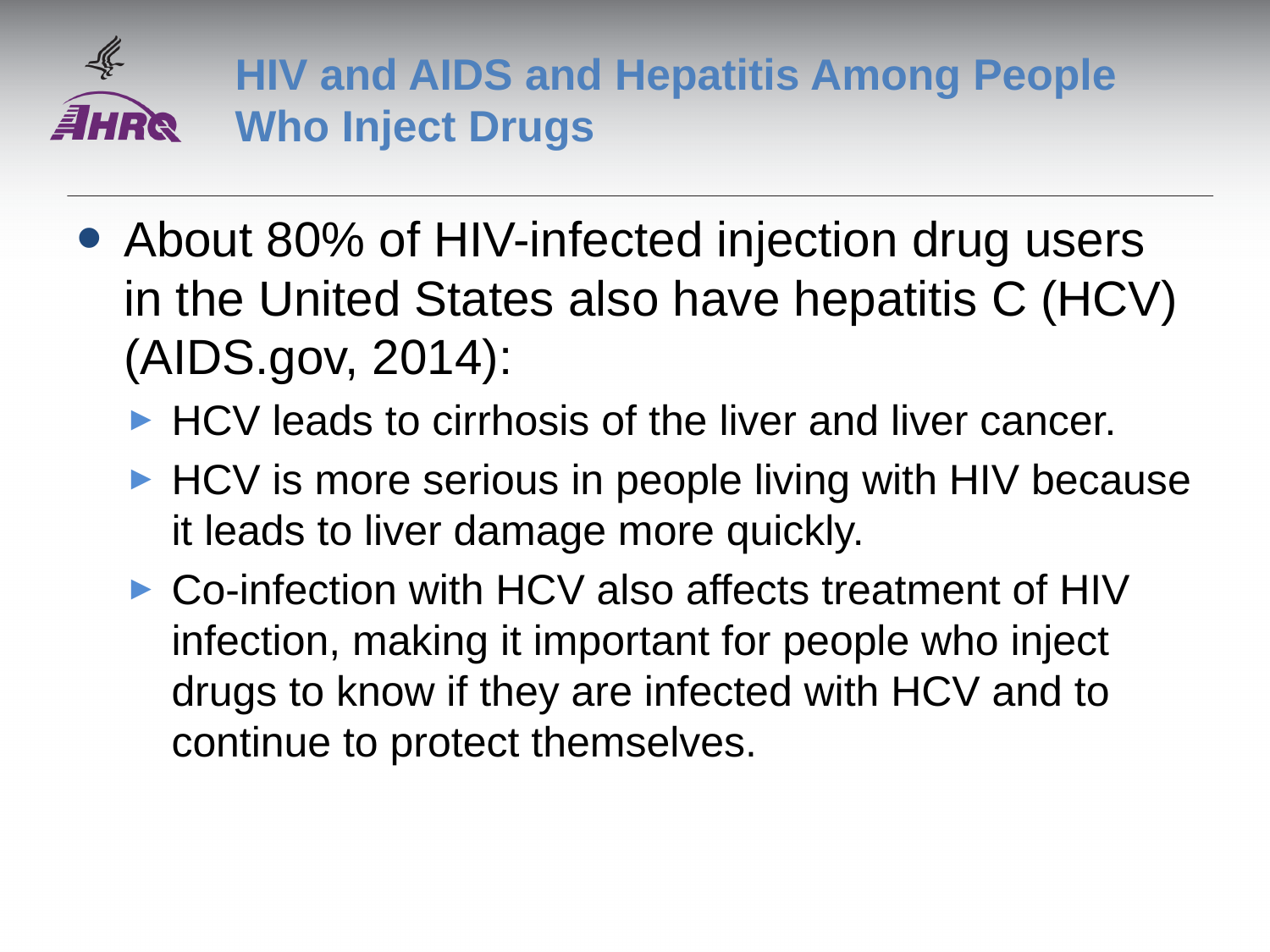

# HIV and AIDS and Hepatitis Among People Who Inject Drugs
About 80% of HIV-infected injection drug users in the United States also have hepatitis C (HCV) (AIDS.gov, 2014):
HCV leads to cirrhosis of the liver and liver cancer.
HCV is more serious in people living with HIV because it leads to liver damage more quickly.
Co-infection with HCV also affects treatment of HIV infection, making it important for people who inject drugs to know if they are infected with HCV and to continue to protect themselves.